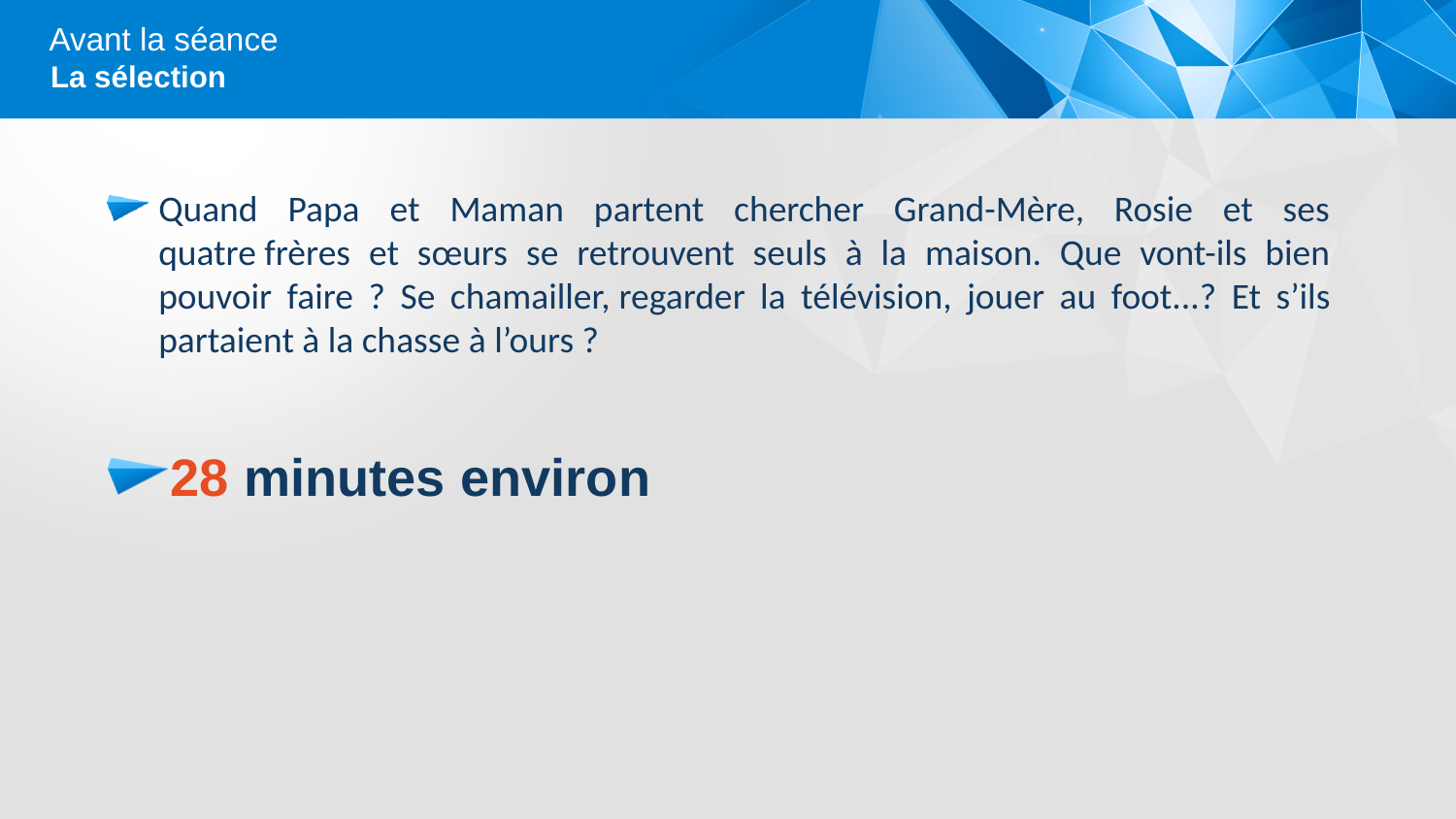

# Avant la séance
La sélection
Quand Papa et Maman partent chercher Grand-Mère, Rosie et ses quatre frères et sœurs se retrouvent seuls à la maison. Que vont-ils bien pouvoir faire ? Se chamailler, regarder la télévision, jouer au foot...? Et s’ils partaient à la chasse à l’ours ?

28 minutes environ